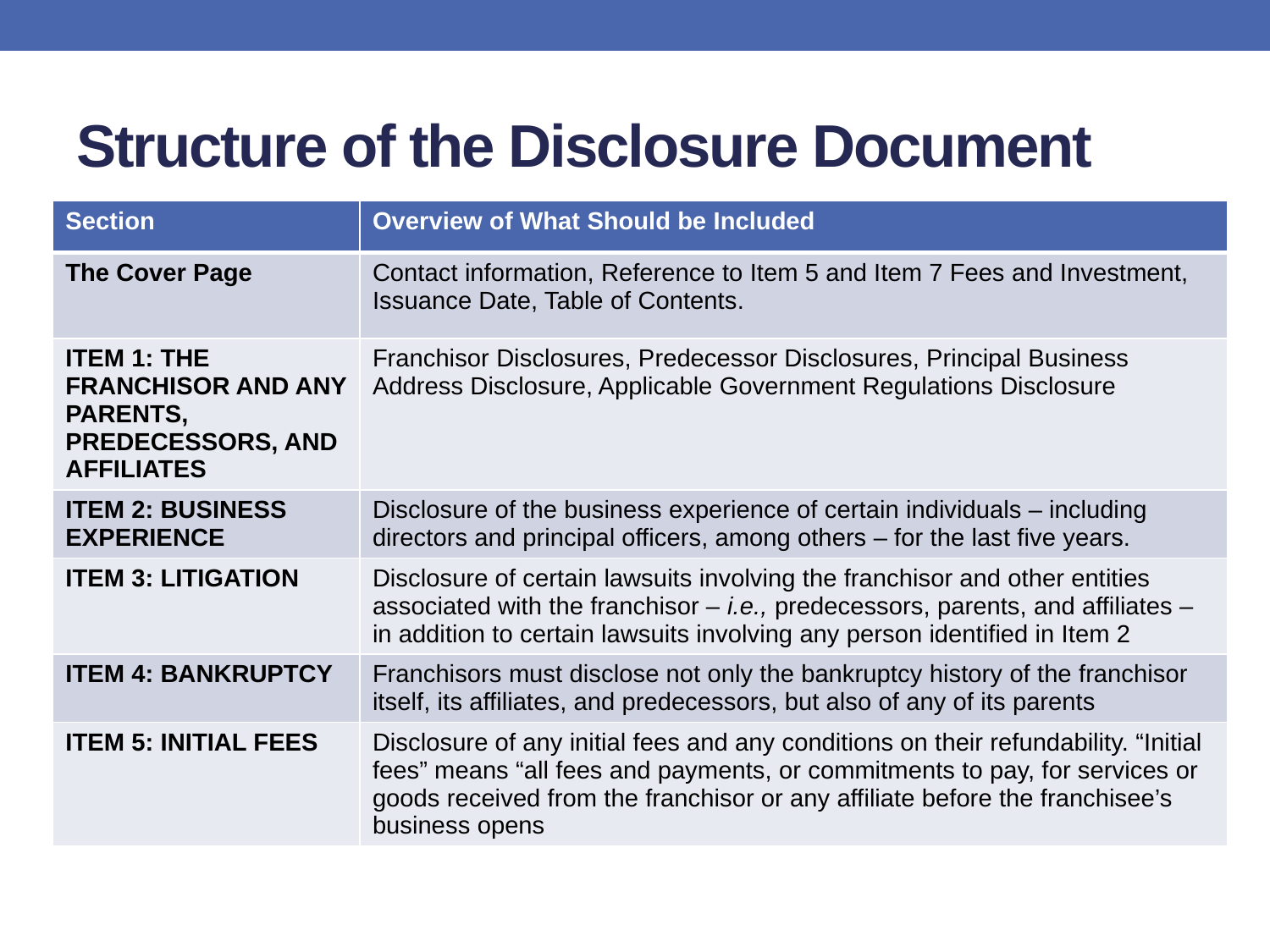

# Structure of the Disclosure Document
| Section | Overview of What Should be Included |
| --- | --- |
| The Cover Page | Contact information, Reference to Item 5 and Item 7 Fees and Investment, Issuance Date, Table of Contents. |
| ITEM 1: THE FRANCHISOR AND ANY PARENTS, PREDECESSORS, AND AFFILIATES | Franchisor Disclosures, Predecessor Disclosures, Principal Business Address Disclosure, Applicable Government Regulations Disclosure |
| ITEM 2: BUSINESS EXPERIENCE | Disclosure of the business experience of certain individuals – including directors and principal officers, among others – for the last five years. |
| ITEM 3: LITIGATION | Disclosure of certain lawsuits involving the franchisor and other entities associated with the franchisor – i.e., predecessors, parents, and affiliates – in addition to certain lawsuits involving any person identified in Item 2 |
| ITEM 4: BANKRUPTCY | Franchisors must disclose not only the bankruptcy history of the franchisor itself, its affiliates, and predecessors, but also of any of its parents |
| ITEM 5: INITIAL FEES | Disclosure of any initial fees and any conditions on their refundability. “Initial fees” means “all fees and payments, or commitments to pay, for services or goods received from the franchisor or any affiliate before the franchisee’s business opens |